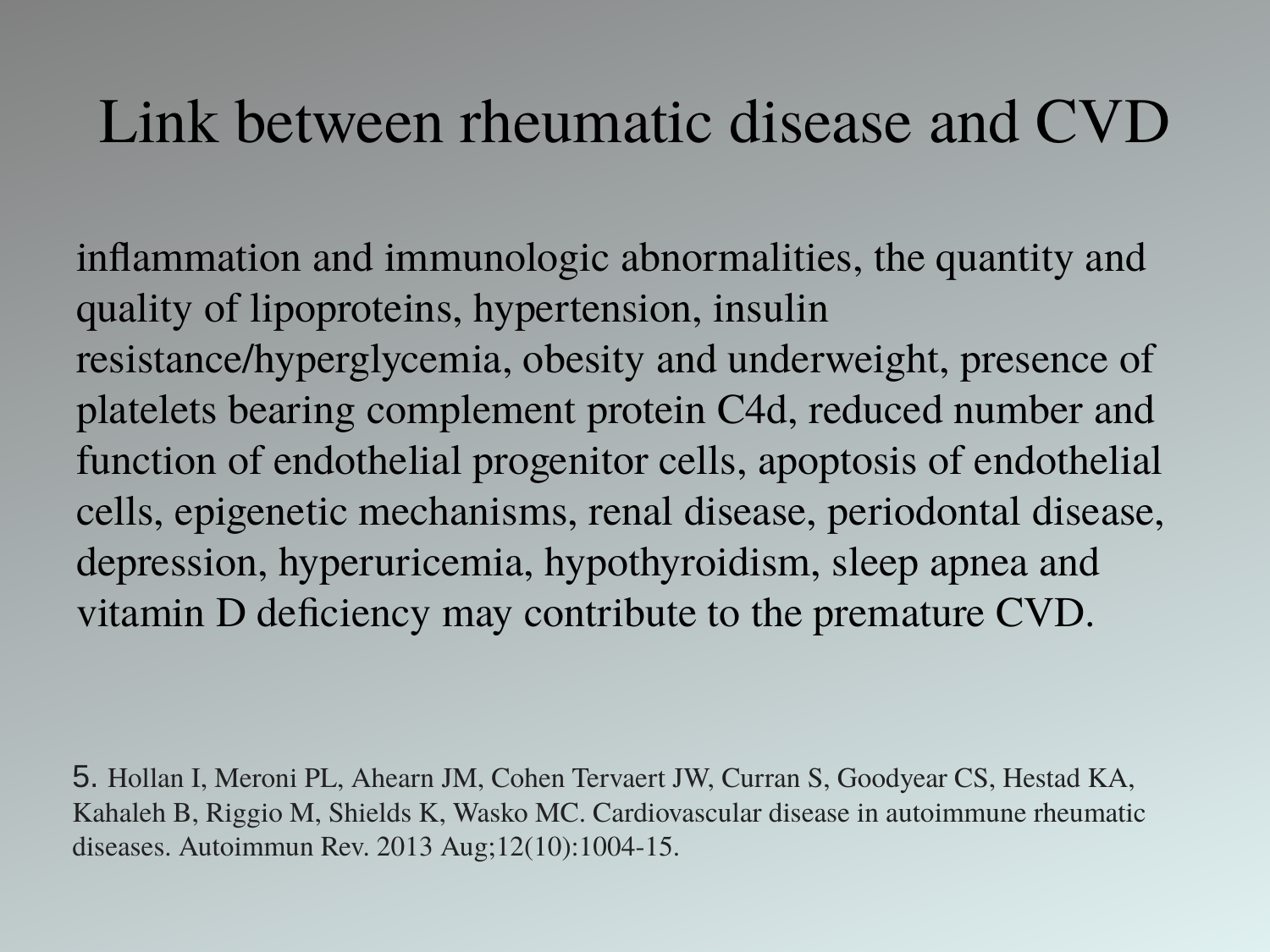

# Link between rheumatic disease and CVD
inflammation and immunologic abnormalities, the quantity and quality of lipoproteins, hypertension, insulin resistance/hyperglycemia, obesity and underweight, presence of platelets bearing complement protein C4d, reduced number and function of endothelial progenitor cells, apoptosis of endothelial cells, epigenetic mechanisms, renal disease, periodontal disease, depression, hyperuricemia, hypothyroidism, sleep apnea and vitamin D deficiency may contribute to the premature CVD.
5. Hollan I, Meroni PL, Ahearn JM, Cohen Tervaert JW, Curran S, Goodyear CS, Hestad KA, Kahaleh B, Riggio M, Shields K, Wasko MC. Cardiovascular disease in autoimmune rheumatic diseases. Autoimmun Rev. 2013 Aug;12(10):1004-15.